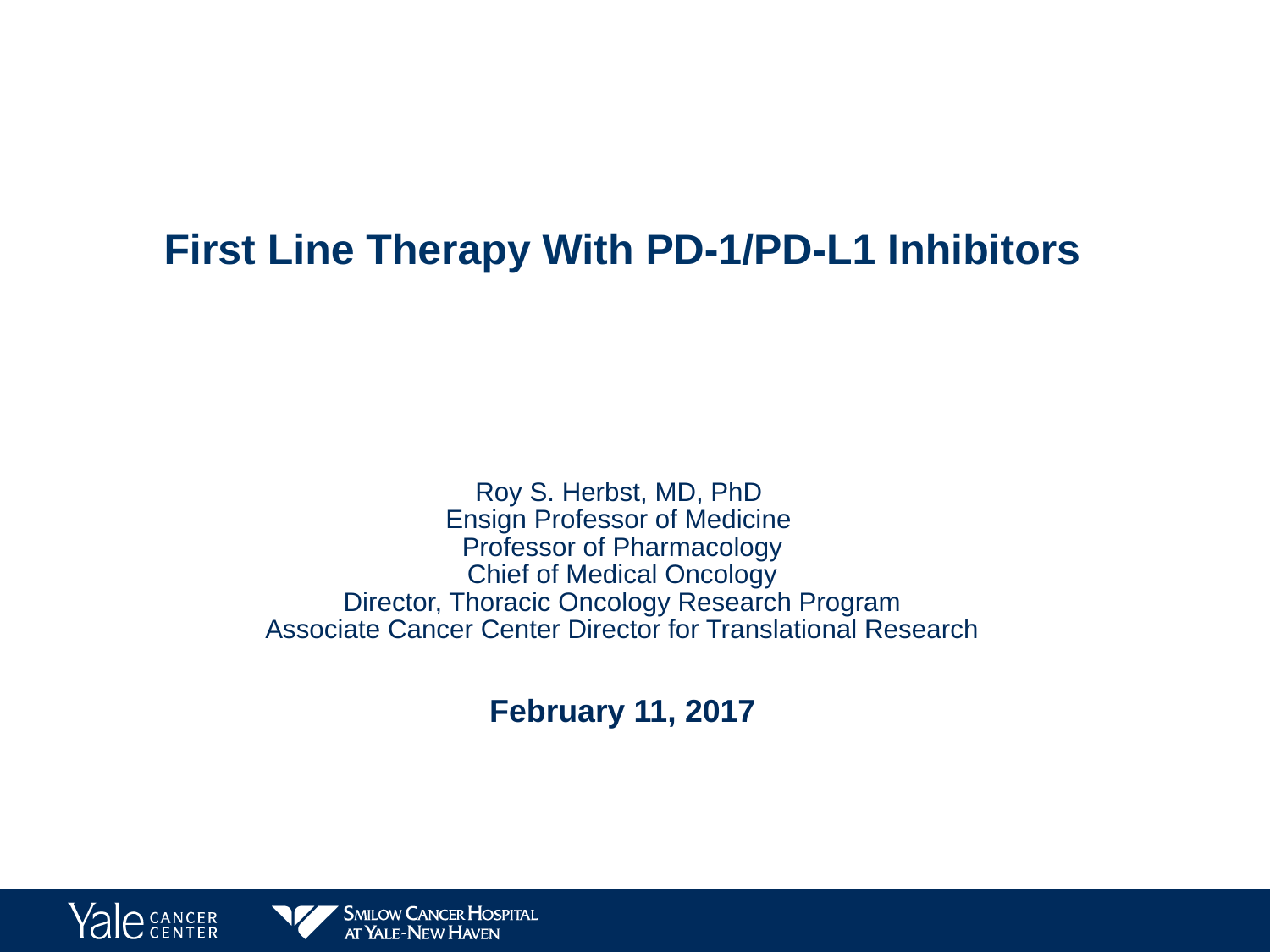

First Line Therapy With PD-1/PD-L1 Inhibitors
Roy S. Herbst, MD, PhD
Ensign Professor of Medicine
Professor of Pharmacology
Chief of Medical Oncology
Director, Thoracic Oncology Research Program
Associate Cancer Center Director for Translational Research
February 11, 2017